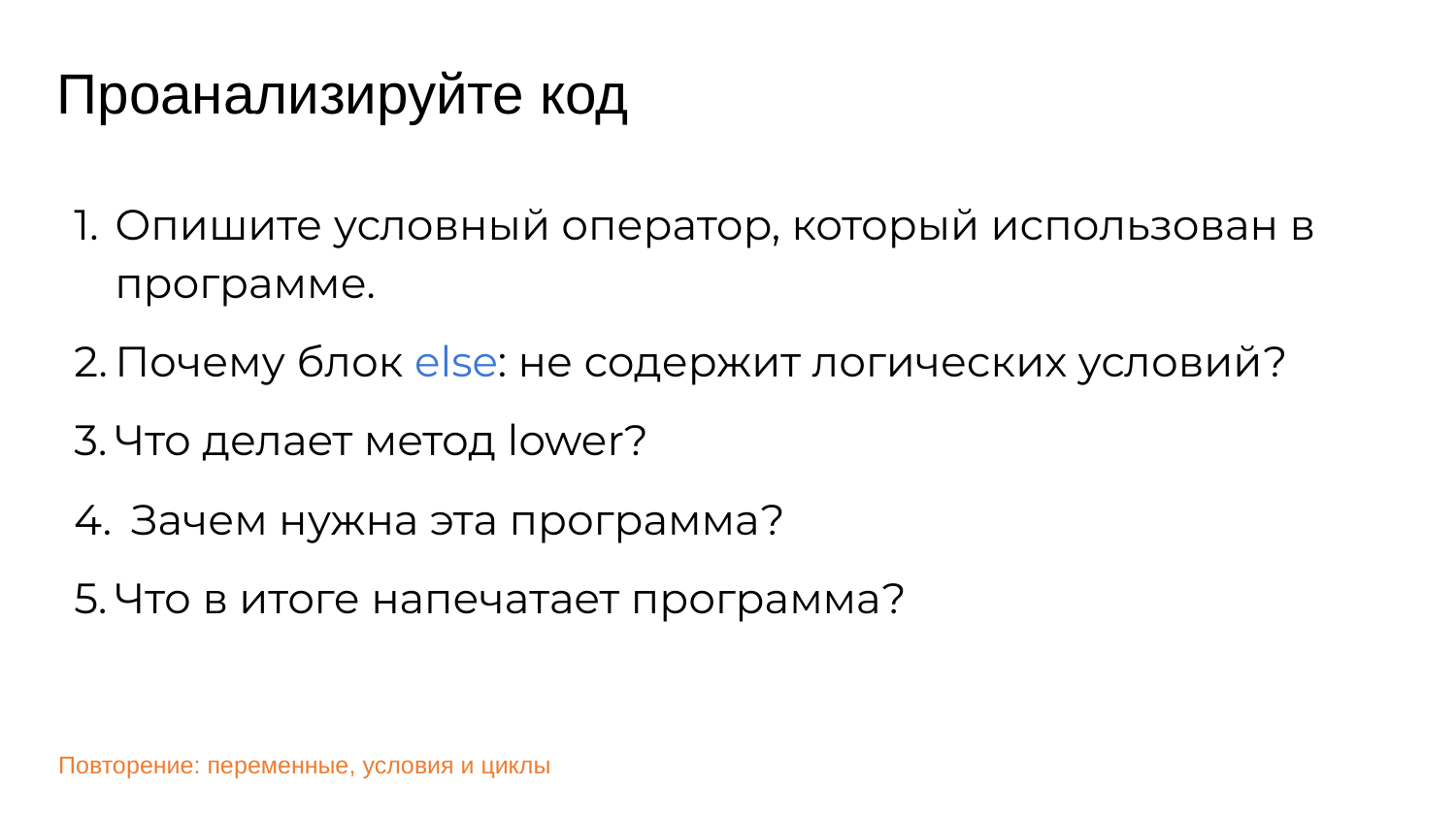

Проанализируйте код
Опишите условный оператор, который использован в программе.
Почему блок else: не содержит логических условий?
Что делает метод lower?
Зачем нужна эта программа?
Что в итоге напечатает программа?
Повторение: переменные, условия и циклы